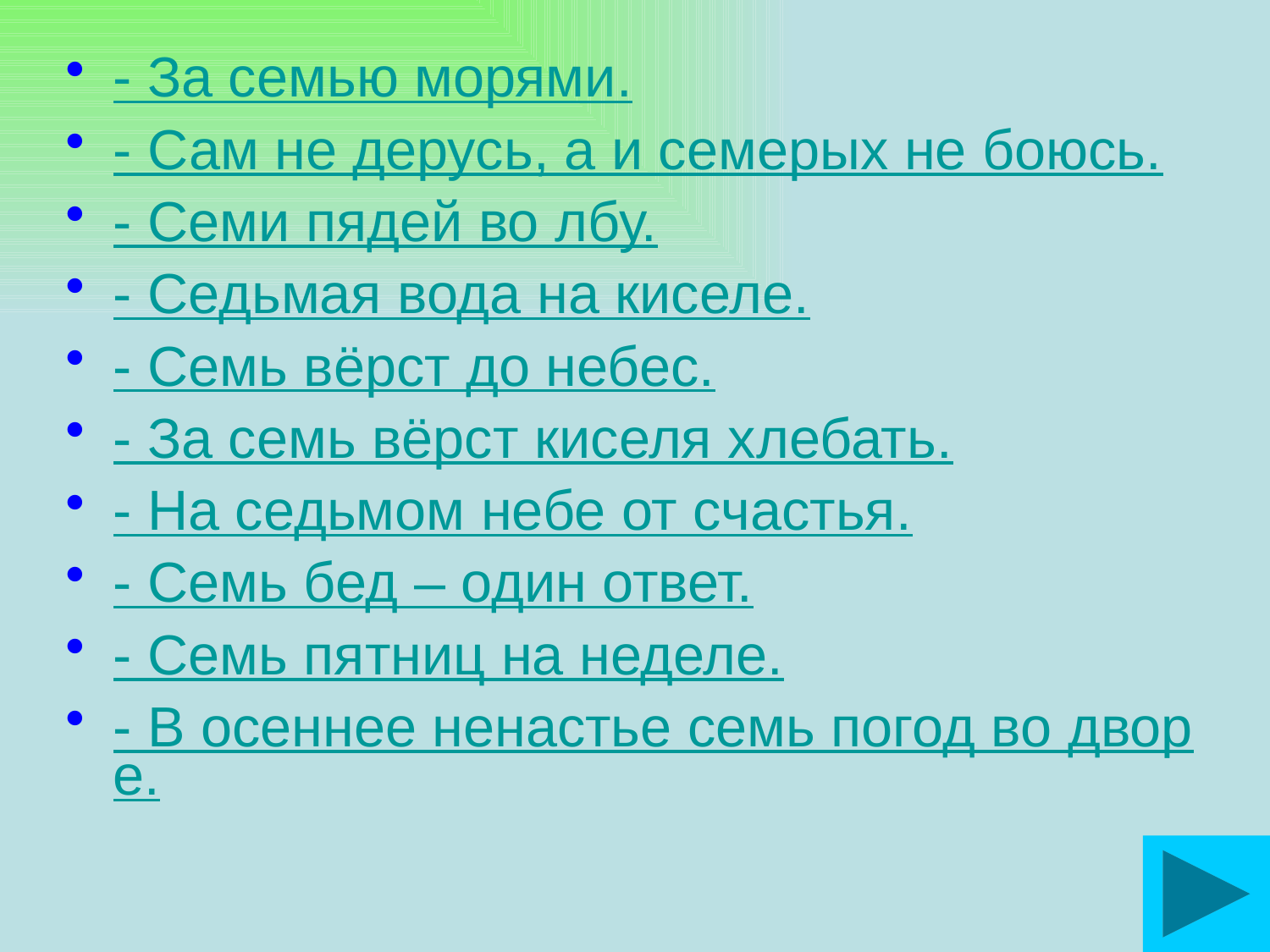

- За семью морями.
- Сам не дерусь, а и семерых не боюсь.
- Семи пядей во лбу.
- Седьмая вода на киселе.
- Семь вёрст до небес.
- За семь вёрст киселя хлебать.
- На седьмом небе от счастья.
- Семь бед – один ответ.
- Семь пятниц на неделе.
- В осеннее ненастье семь погод во дворе.